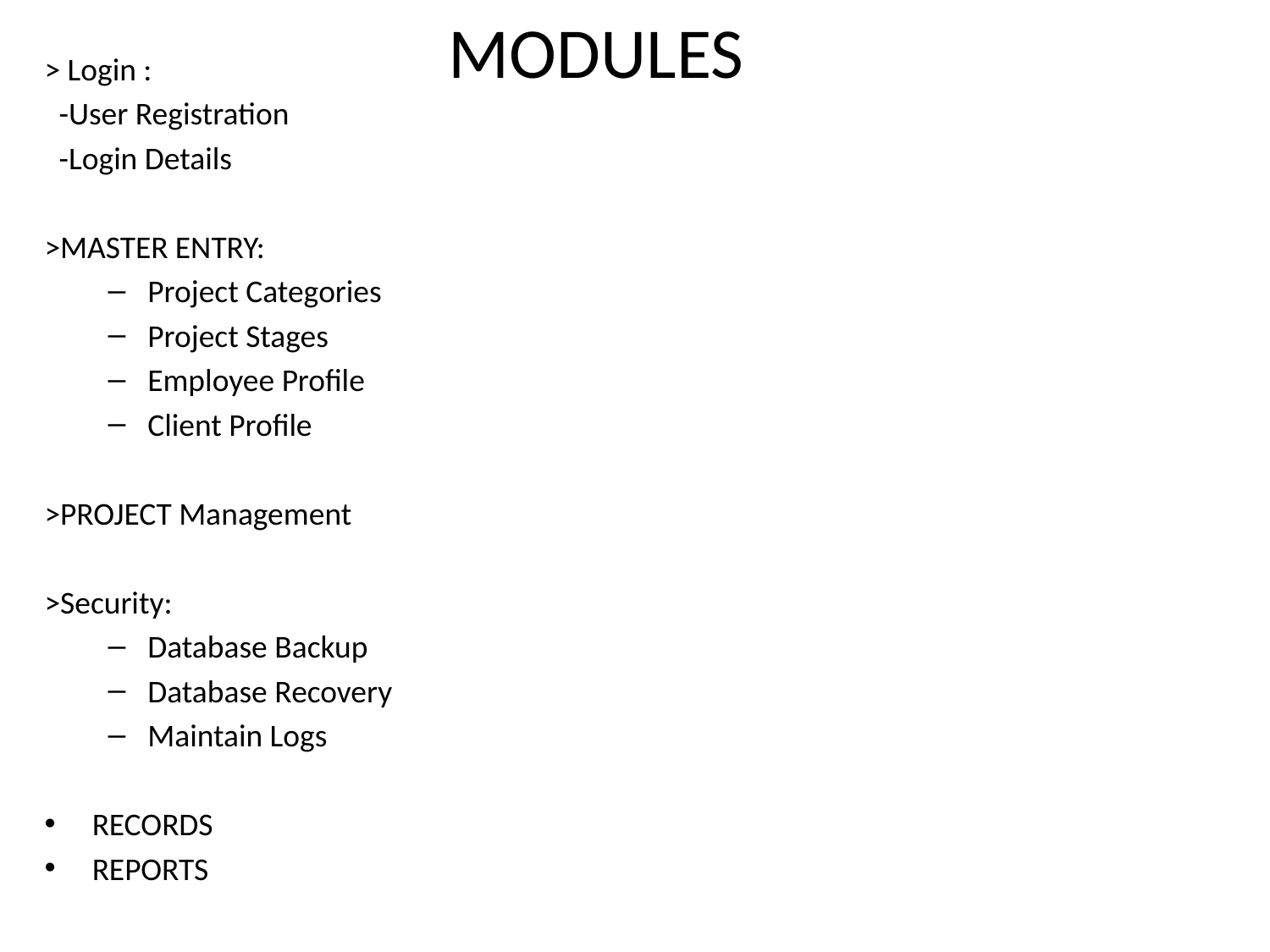

# MODULES
> Login :
  -User Registration
  -Login Details

>MASTER ENTRY:
Project Categories
Project Stages
Employee Profile
Client Profile

>PROJECT Management

>Security:
Database Backup
Database Recovery
Maintain Logs

RECORDS
REPORTS